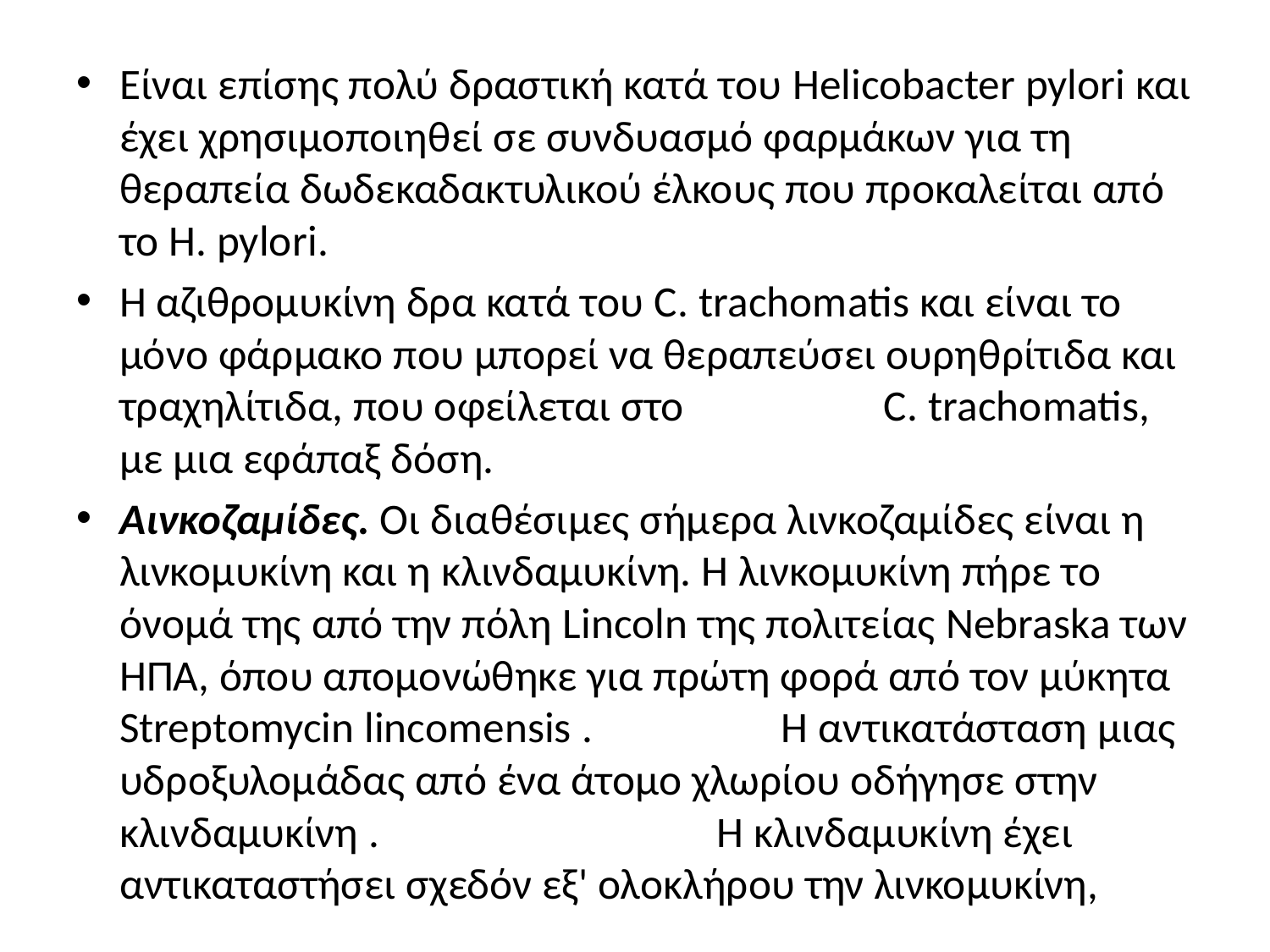

Είναι επίσης πολύ δραστική κατά του Helicobacter pylori και έχει χρησιμοποιηθεί σε συνδυασμό φαρμάκων για τη θεραπεία δωδεκαδακτυλικού έλκους που προκαλείται από το Η. pylori.
Η αζιθρομυκίνη δρα κατά του C. trachomatis και είναι το μόνο φάρμακο που μπορεί να θεραπεύσει ουρηθρίτιδα και τραχηλίτιδα, που οφείλεται στο                    C. trachomatis, με μια εφάπαξ δόση.
Αινκοζαμίδες. Οι διαθέσιμες σήμερα λινκοζαμίδες είναι η λινκομυκίνη και η κλινδαμυκίνη. Η λινκομυκίνη πήρε το όνομά της από την πόλη Lincoln της πολιτείας Nebraska των ΗΠΑ, όπου απομονώθηκε για πρώτη φορά από τον μύκητα Streptomycin lincomensis .                   Η αντικατάσταση μιας υδροξυλομάδας από ένα άτομο χλωρίου οδήγησε στην κλινδαμυκίνη .                                  Η κλινδαμυκίνη έχει αντικαταστήσει σχεδόν εξ' ολοκλήρου την λινκομυκίνη,